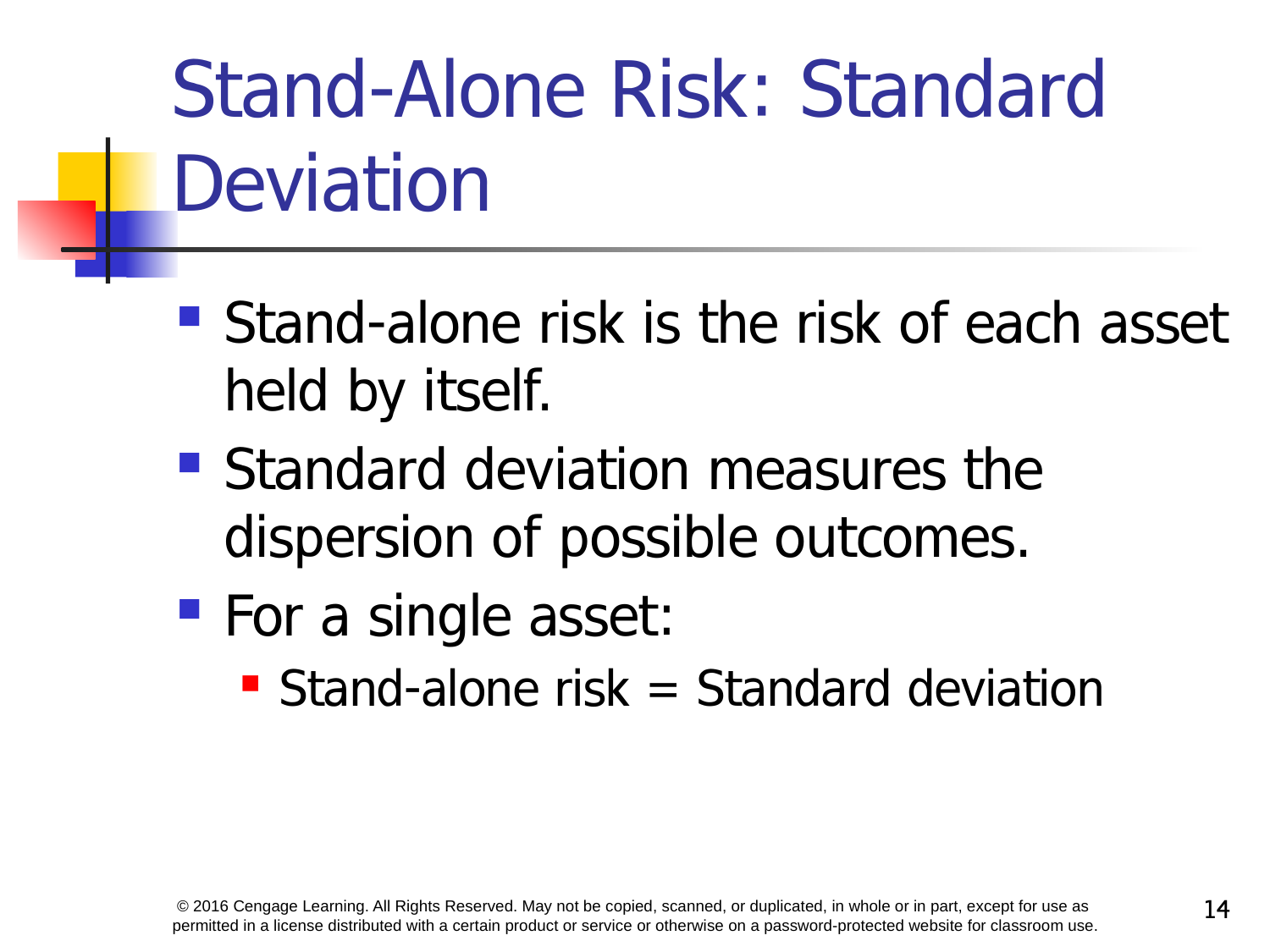

# Stand-Alone Risk: Standard Deviation
Stand-alone risk is the risk of each asset held by itself.
Standard deviation measures the dispersion of possible outcomes.
For a single asset:
Stand-alone risk = Standard deviation

14